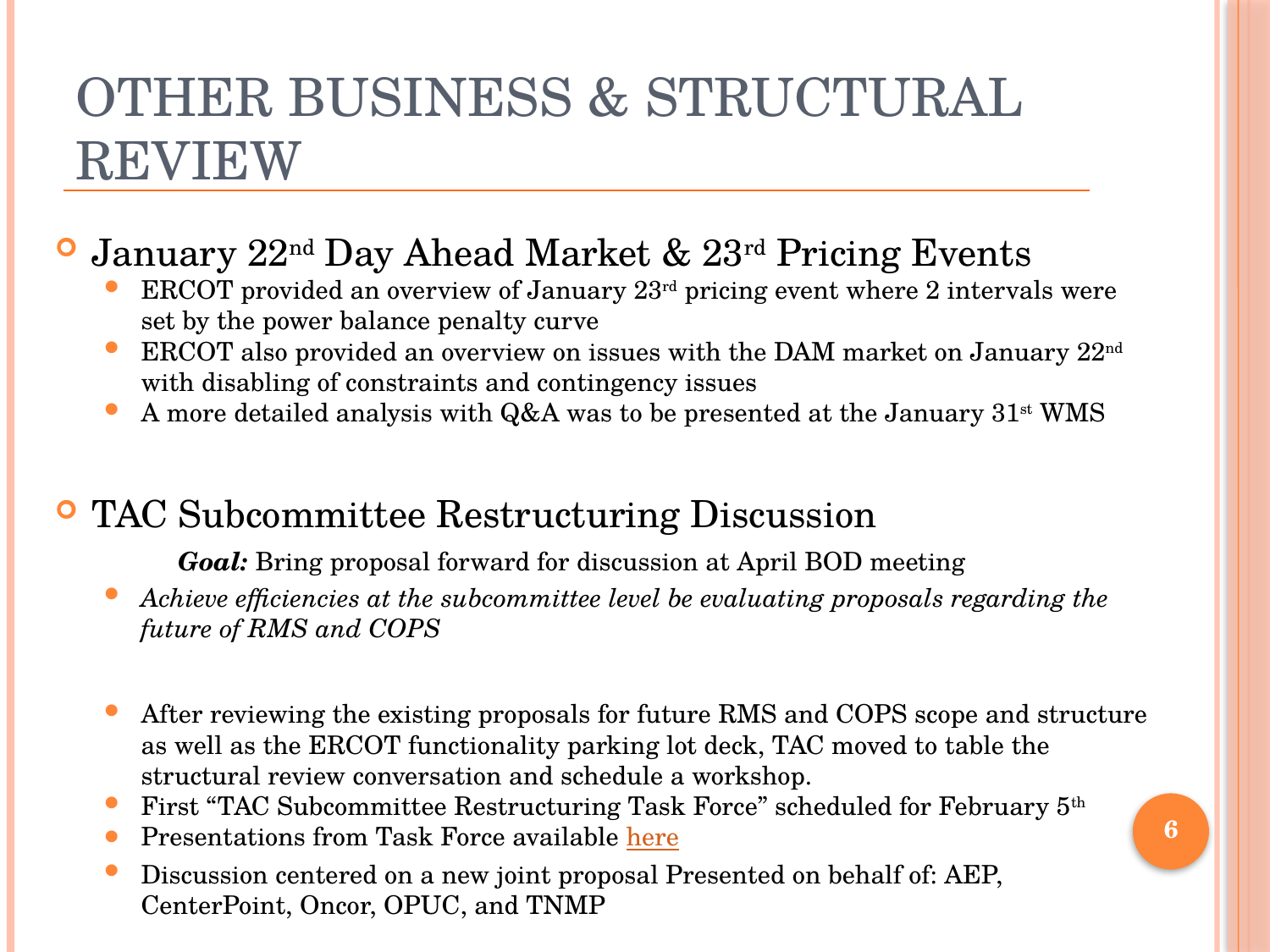

# Other Business & Structural Review
January 22nd Day Ahead Market & 23rd Pricing Events
ERCOT provided an overview of January 23rd pricing event where 2 intervals were set by the power balance penalty curve
ERCOT also provided an overview on issues with the DAM market on January 22nd with disabling of constraints and contingency issues
A more detailed analysis with Q&A was to be presented at the January 31st WMS

TAC Subcommittee Restructuring Discussion

	Goal: Bring proposal forward for discussion at April BOD meeting
Achieve efficiencies at the subcommittee level be evaluating proposals regarding the future of RMS and COPS

After reviewing the existing proposals for future RMS and COPS scope and structure as well as the ERCOT functionality parking lot deck, TAC moved to table the structural review conversation and schedule a workshop.
First “TAC Subcommittee Restructuring Task Force” scheduled for February 5th
Presentations from Task Force available here
Discussion centered on a new joint proposal Presented on behalf of: AEP, CenterPoint, Oncor, OPUC, and TNMP

6